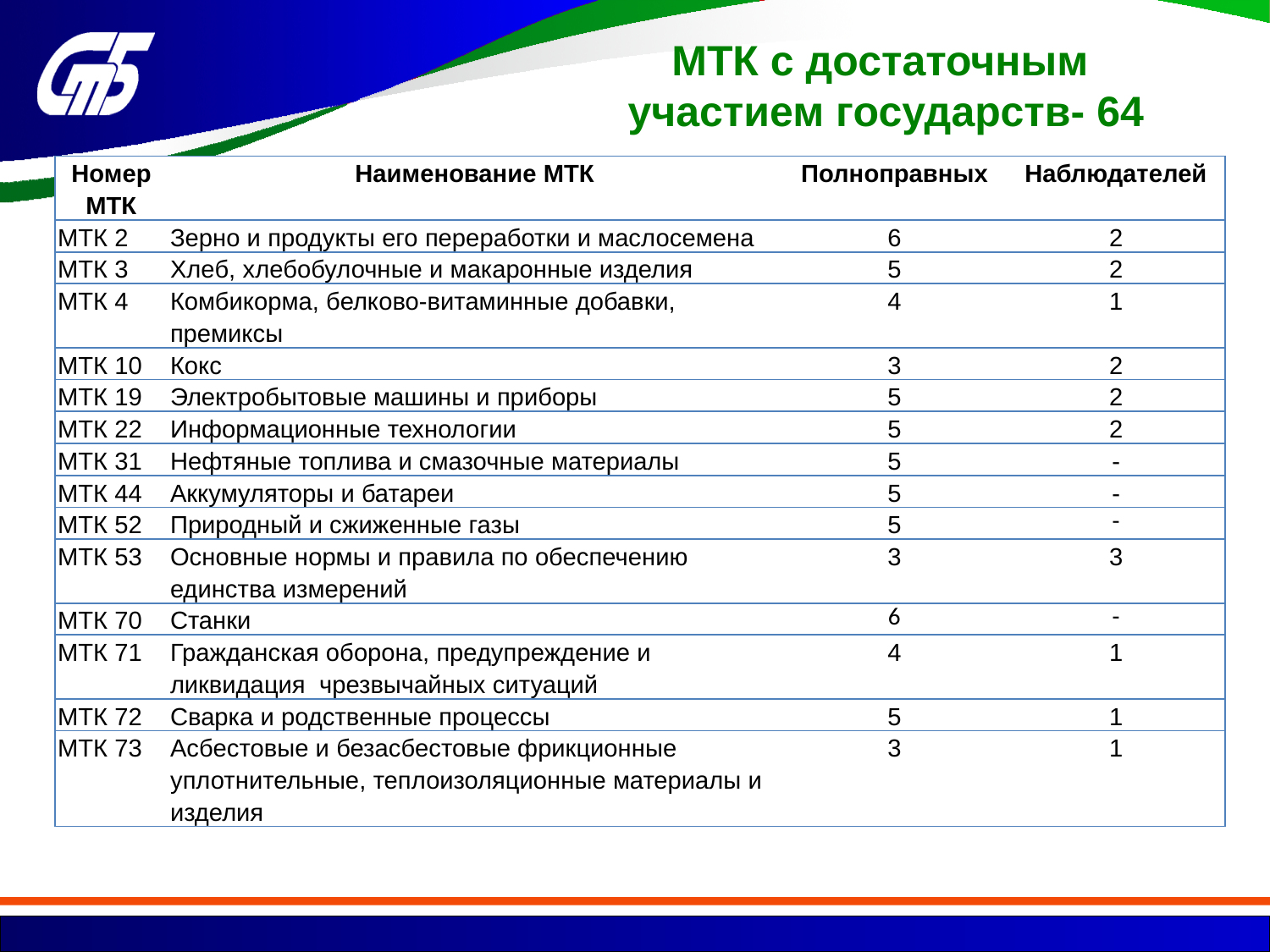

МТК с достаточным
 участием государств- 64
| Номер МТК | Наименование МТК | Полноправных | Наблюдателей |
| --- | --- | --- | --- |
| МТК 2 | Зерно и продукты его переработки и маслосемена | 6 | 2 |
| МТК 3 | Хлеб, хлебобулочные и макаронные изделия | 5 | 2 |
| МТК 4 | Комбикорма, белково-витаминные добавки, премиксы | 4 | 1 |
| МТК 10 | Кокс | 3 | 2 |
| МТК 19 | Электробытовые машины и приборы | 5 | 2 |
| МТК 22 | Информационные технологии | 5 | 2 |
| МТК 31 | Нефтяные топлива и смазочные материалы | 5 | - |
| МТК 44 | Аккумуляторы и батареи | 5 | - |
| МТК 52 | Природный и сжиженные газы | 5 | - |
| МТК 53 | Основные нормы и правила по обеспечению единства измерений | 3 | 3 |
| МТК 70 | Станки | 6 | - |
| МТК 71 | Гражданская оборона, предупреждение и ликвидация чрезвычайных ситуаций | 4 | 1 |
| МТК 72 | Сварка и родственные процессы | 5 | 1 |
| МТК 73 | Асбестовые и безасбестовые фрикционные уплотнительные, теплоизоляционные материалы и изделия | 3 | 1 |